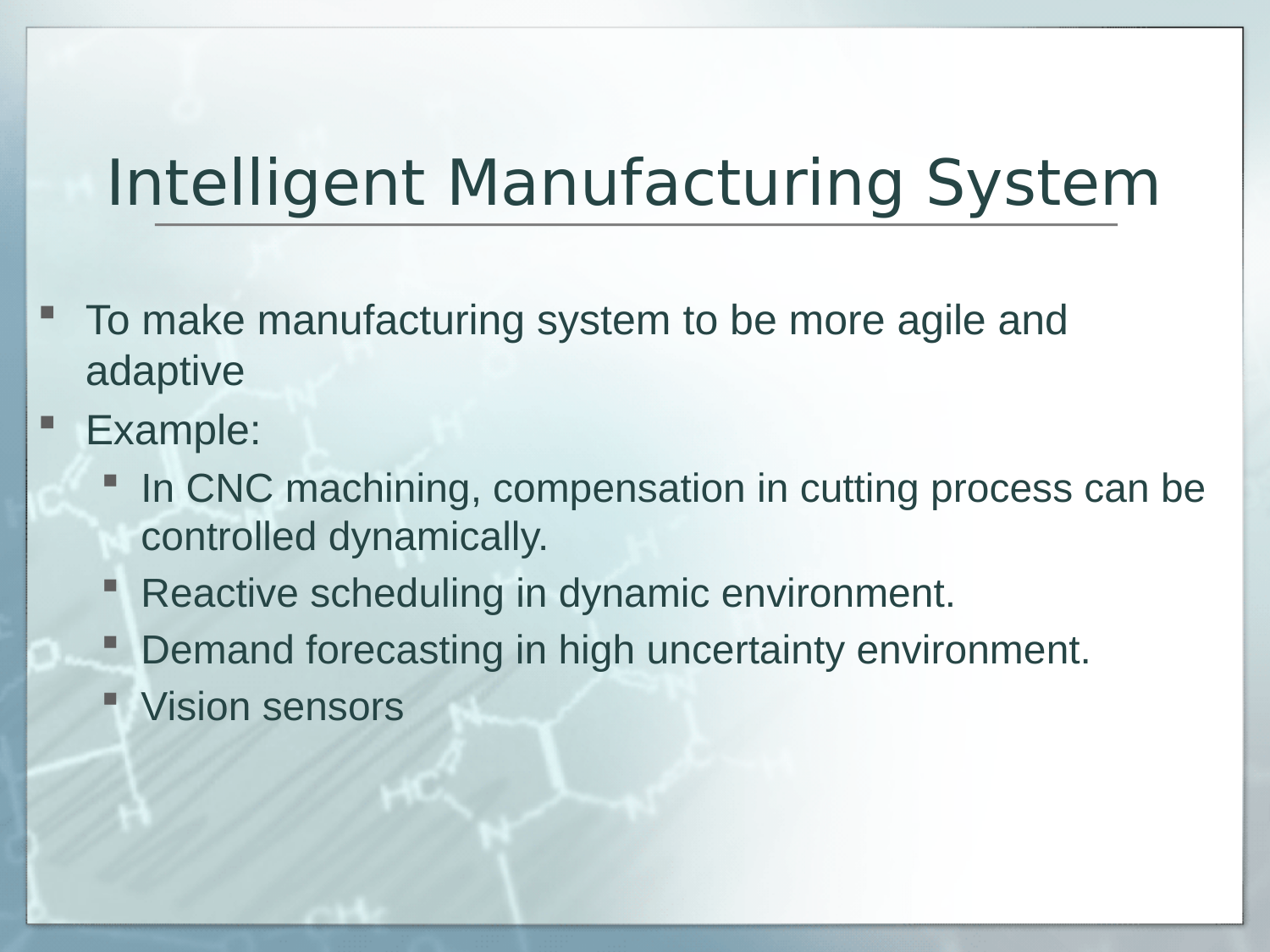

# Intelligent Manufacturing System
To make manufacturing system to be more agile and adaptive
Example:
In CNC machining, compensation in cutting process can be controlled dynamically.
Reactive scheduling in dynamic environment.
Demand forecasting in high uncertainty environment.
Vision sensors